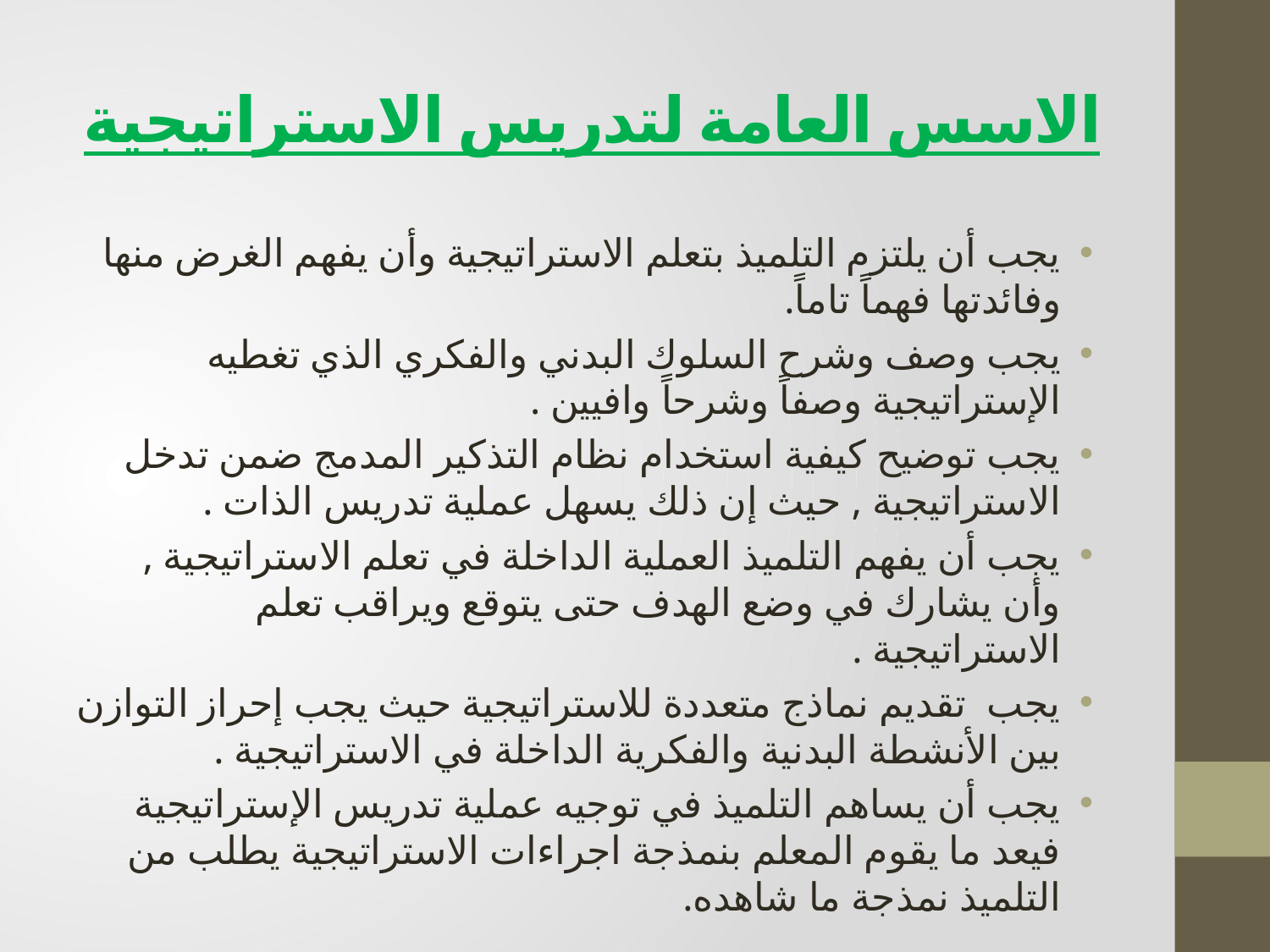

# الاسس العامة لتدريس الاستراتيجية
يجب أن يلتزم التلميذ بتعلم الاستراتيجية وأن يفهم الغرض منها وفائدتها فهماً تاماً.
يجب وصف وشرح السلوك البدني والفكري الذي تغطيه الإستراتيجية وصفاً وشرحاً وافيين .
يجب توضيح كيفية استخدام نظام التذكير المدمج ضمن تدخل الاستراتيجية , حيث إن ذلك يسهل عملية تدريس الذات .
يجب أن يفهم التلميذ العملية الداخلة في تعلم الاستراتيجية , وأن يشارك في وضع الهدف حتى يتوقع ويراقب تعلم الاستراتيجية .
يجب  تقديم نماذج متعددة للاستراتيجية حيث يجب إحراز التوازن بين الأنشطة البدنية والفكرية الداخلة في الاستراتيجية .
يجب أن يساهم التلميذ في توجيه عملية تدريس الإستراتيجية فيعد ما يقوم المعلم بنمذجة اجراءات الاستراتيجية يطلب من التلميذ نمذجة ما شاهده.